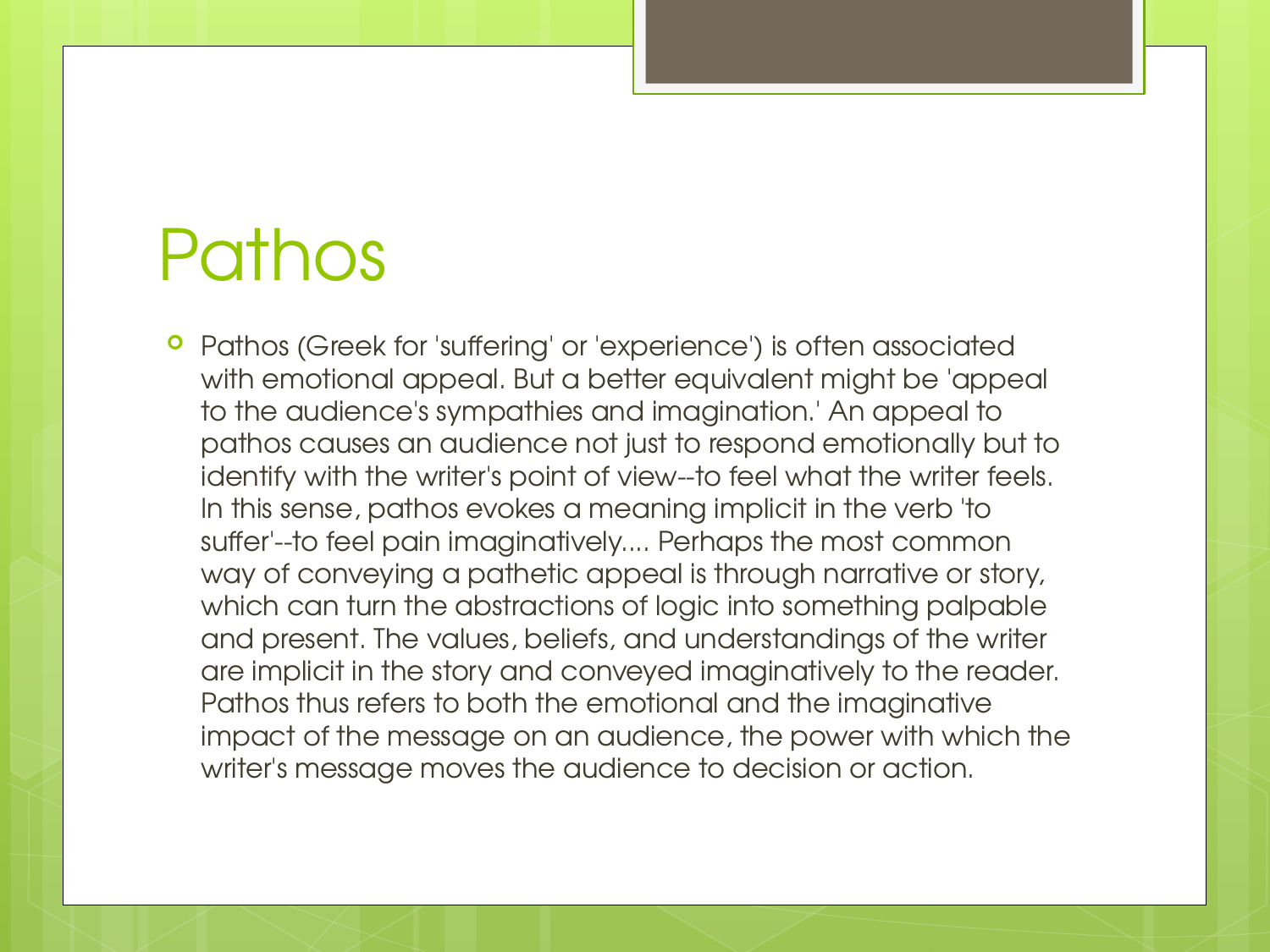

# Pathos
Pathos (Greek for 'suffering' or 'experience') is often associated with emotional appeal. But a better equivalent might be 'appeal to the audience's sympathies and imagination.' An appeal to pathos causes an audience not just to respond emotionally but to identify with the writer's point of view--to feel what the writer feels. In this sense, pathos evokes a meaning implicit in the verb 'to suffer'--to feel pain imaginatively.... Perhaps the most common way of conveying a pathetic appeal is through narrative or story, which can turn the abstractions of logic into something palpable and present. The values, beliefs, and understandings of the writer are implicit in the story and conveyed imaginatively to the reader. Pathos thus refers to both the emotional and the imaginative impact of the message on an audience, the power with which the writer's message moves the audience to decision or action.